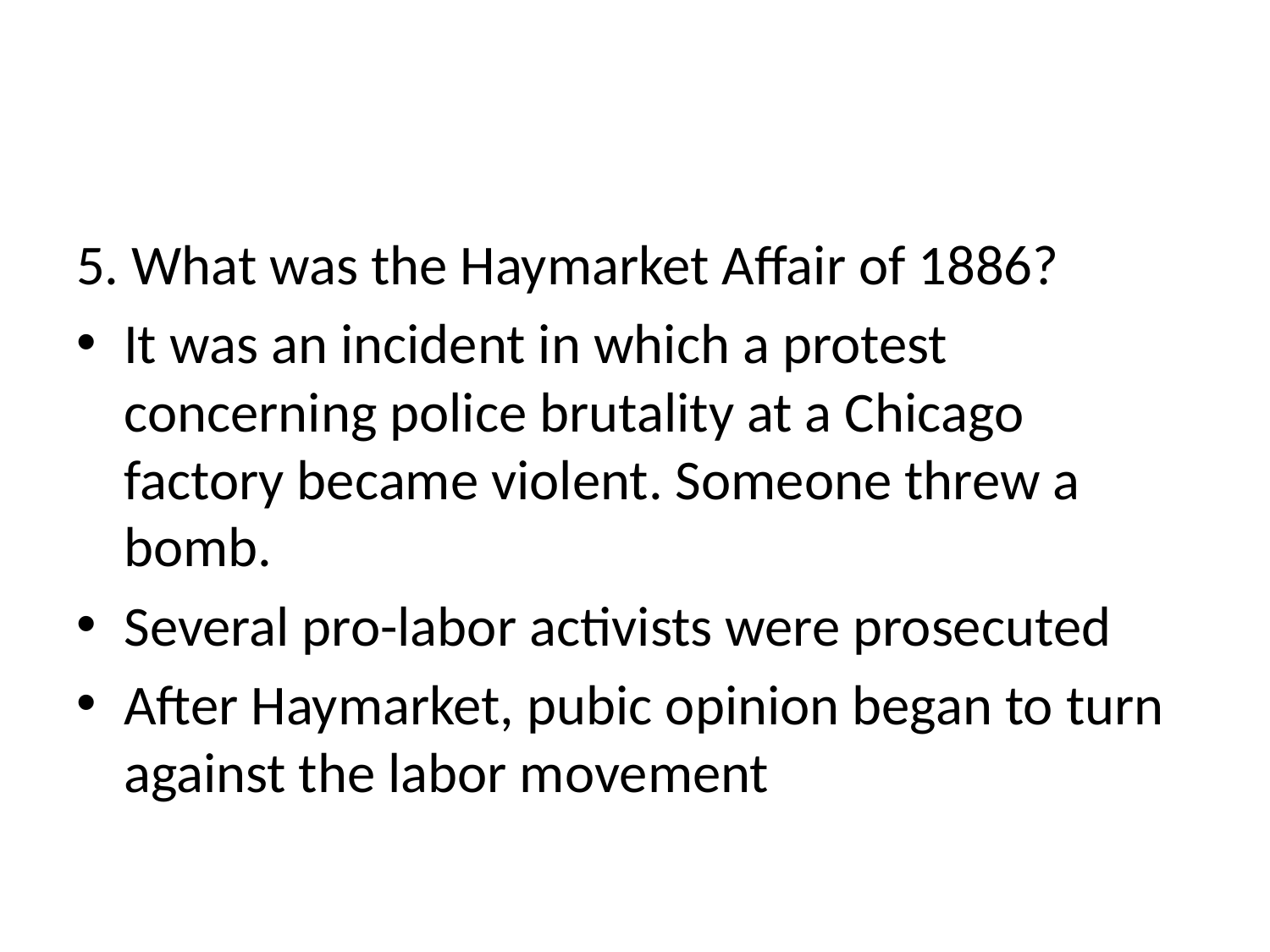

#
5. What was the Haymarket Affair of 1886?
It was an incident in which a protest concerning police brutality at a Chicago factory became violent. Someone threw a bomb.
Several pro-labor activists were prosecuted
After Haymarket, pubic opinion began to turn against the labor movement